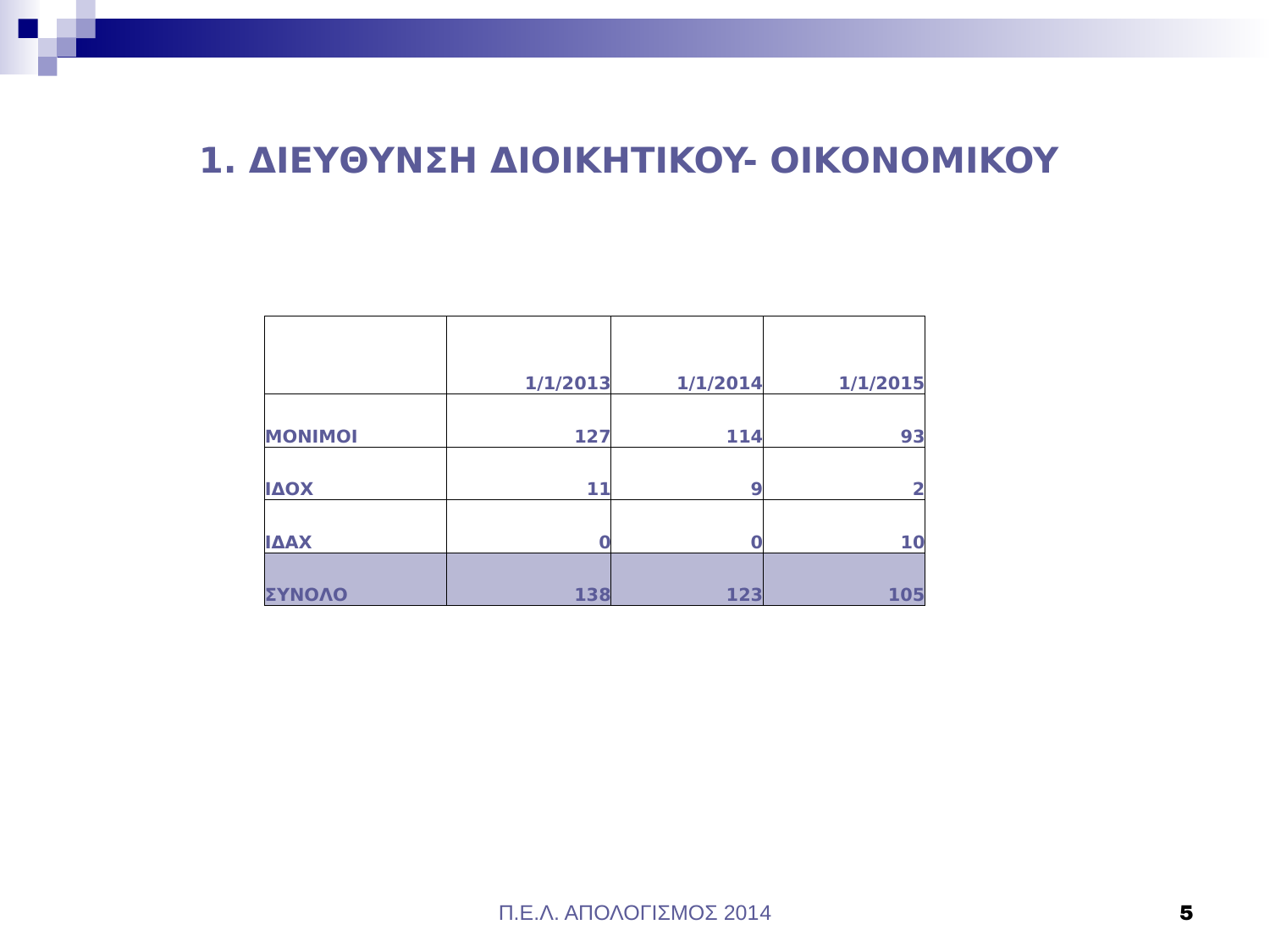

# 1. ΔΙΕΥΘΥΝΣΗ ΔΙΟΙΚHTIKOY- ΟΙΚΟΝOMIKOY

|  | 1/1/2013 | 1/1/2014 | 1/1/2015 |
| --- | --- | --- | --- |
| ΜΟΝΙΜΟΙ | 127 | 114 | 93 |
| ΙΔΟΧ | 11 | 9 | 2 |
| ΙΔΑΧ | 0 | 0 | 10 |
| ΣΥΝΟΛΟ | 138 | 123 | 105 |
Π.Ε.Λ. ΑΠΟΛΟΓΙΣΜΟΣ 2014
5